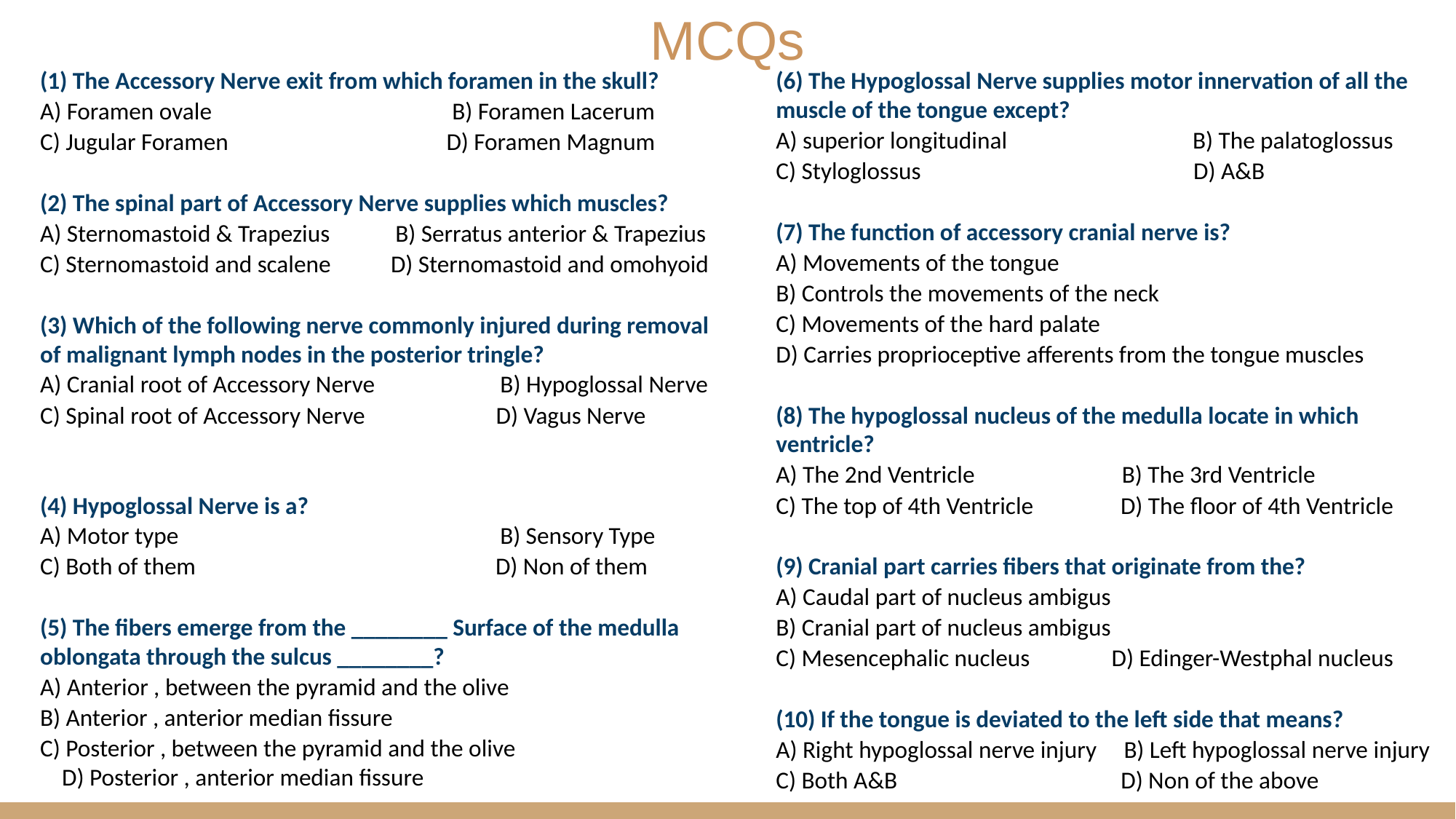

(1) The Accessory Nerve exit from which foramen in the skull?
A) Foramen ovale                                            B) Foramen Lacerum
C) Jugular Foramen                                        D) Foramen Magnum

(2) The spinal part of Accessory Nerve supplies which muscles?
A) Sternomastoid & Trapezius            B) Serratus anterior & Trapezius
C) Sternomastoid and scalene           D) Sternomastoid and omohyoid

(3) Which of the following nerve commonly injured during removal of malignant lymph nodes in the posterior tringle?
A) Cranial root of Accessory Nerve                       B) Hypoglossal Nerve
C) Spinal root of Accessory Nerve                        D) Vagus Nerve

(4) Hypoglossal Nerve is a?
A) Motor type                                                           B) Sensory Type
C) Both of them                                                       D) Non of them

(5) The fibers emerge from the ________ Surface of the medulla oblongata through the sulcus ________?
A) Anterior , between the pyramid and the olive
B) Anterior , anterior median fissure
C) Posterior , between the pyramid and the olive                                         D) Posterior , anterior median fissure

(6) The Hypoglossal Nerve supplies motor innervation of all the muscle of the tongue except?
A) superior longitudinal                                  B) The palatoglossus
C) Styloglossus                                                  D) A&B

(7) The function of accessory cranial nerve is?
A) Movements of the tongue
B) Controls the movements of the neck
C) Movements of the hard palate
D) Carries proprioceptive afferents from the tongue muscles

(8) The hypoglossal nucleus of the medulla locate in which ventricle?
A) The 2nd Ventricle                           B) The 3rd Ventricle
C) The top of 4th Ventricle                D) The floor of 4th Ventricle

(9) Cranial part carries fibers that originate from the?
A) Caudal part of nucleus ambigus
B) Cranial part of nucleus ambigus
C) Mesencephalic nucleus               D) Edinger-Westphal nucleus

(10) If the tongue is deviated to the left side that means?
A) Right hypoglossal nerve injury     B) Left hypoglossal nerve injury
C) Both A&B                                         D) Non of the above